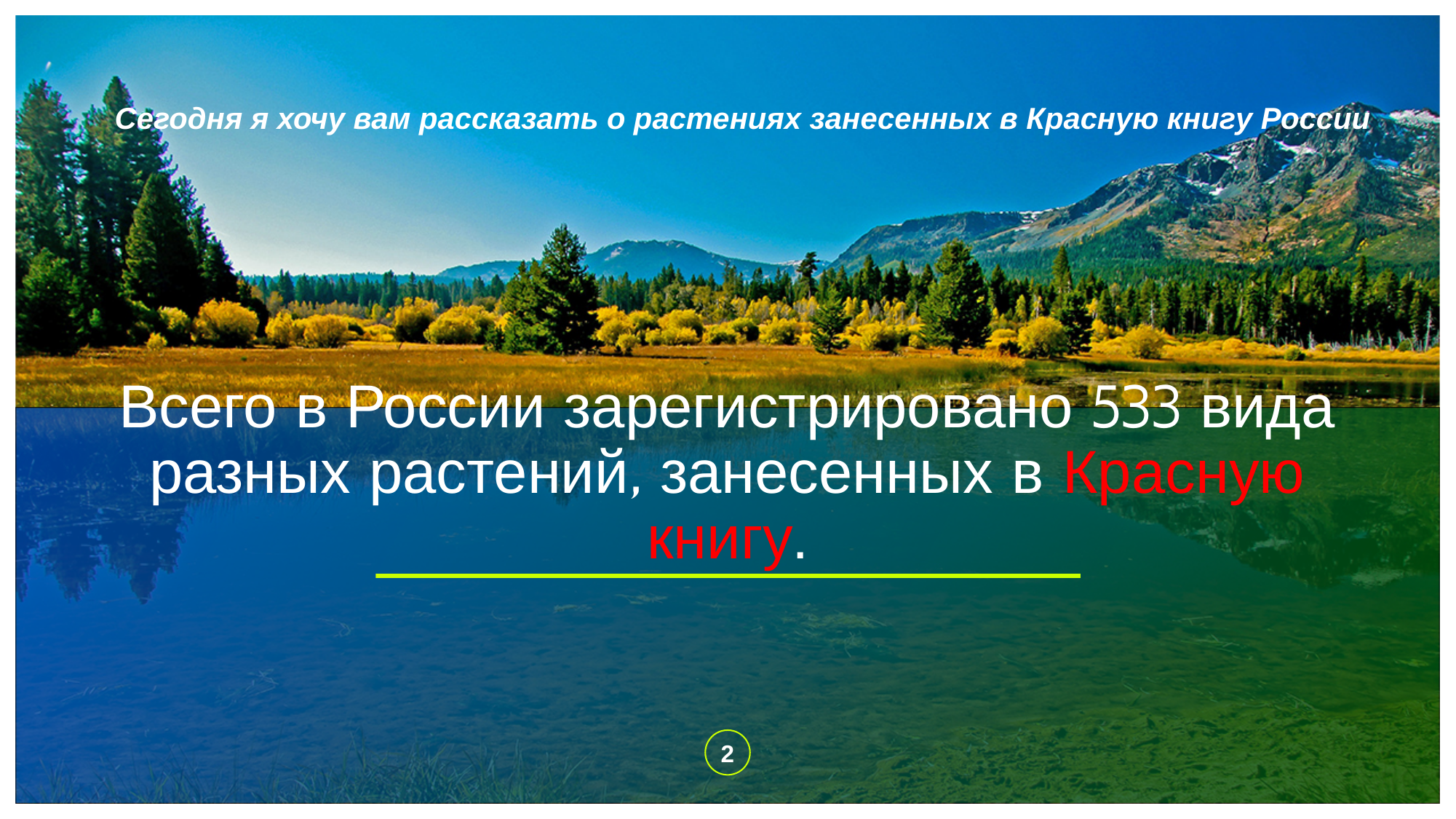

Сегодня я хочу вам рассказать о растениях занесенных в Красную книгу России
# Всего в России зарегистрировано 533 вида разных растений, занесенных в Красную книгу.

2